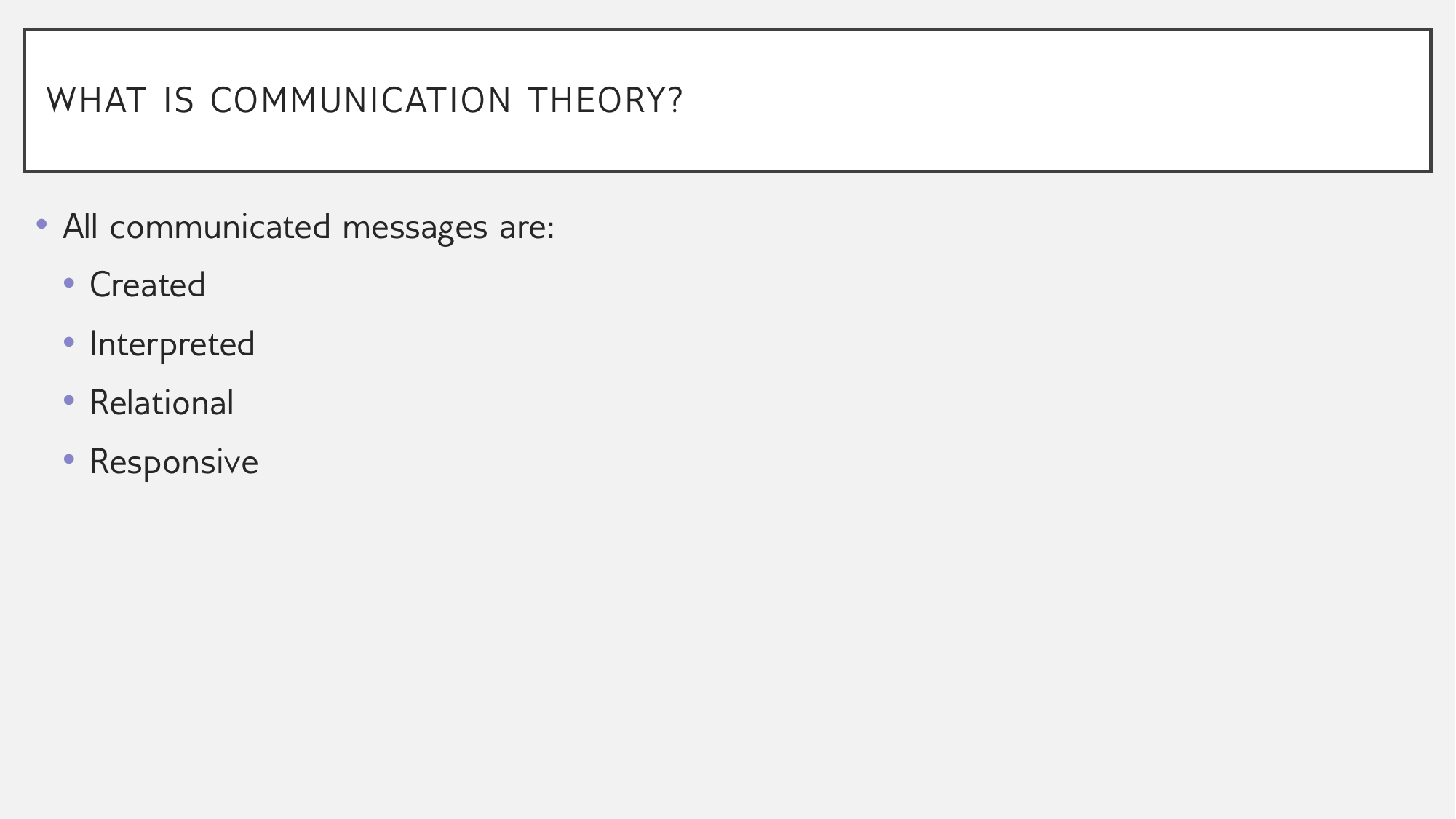

# What is COMMUNICATION THEORY?
All communicated messages are:
Created
Interpreted
Relational
Responsive